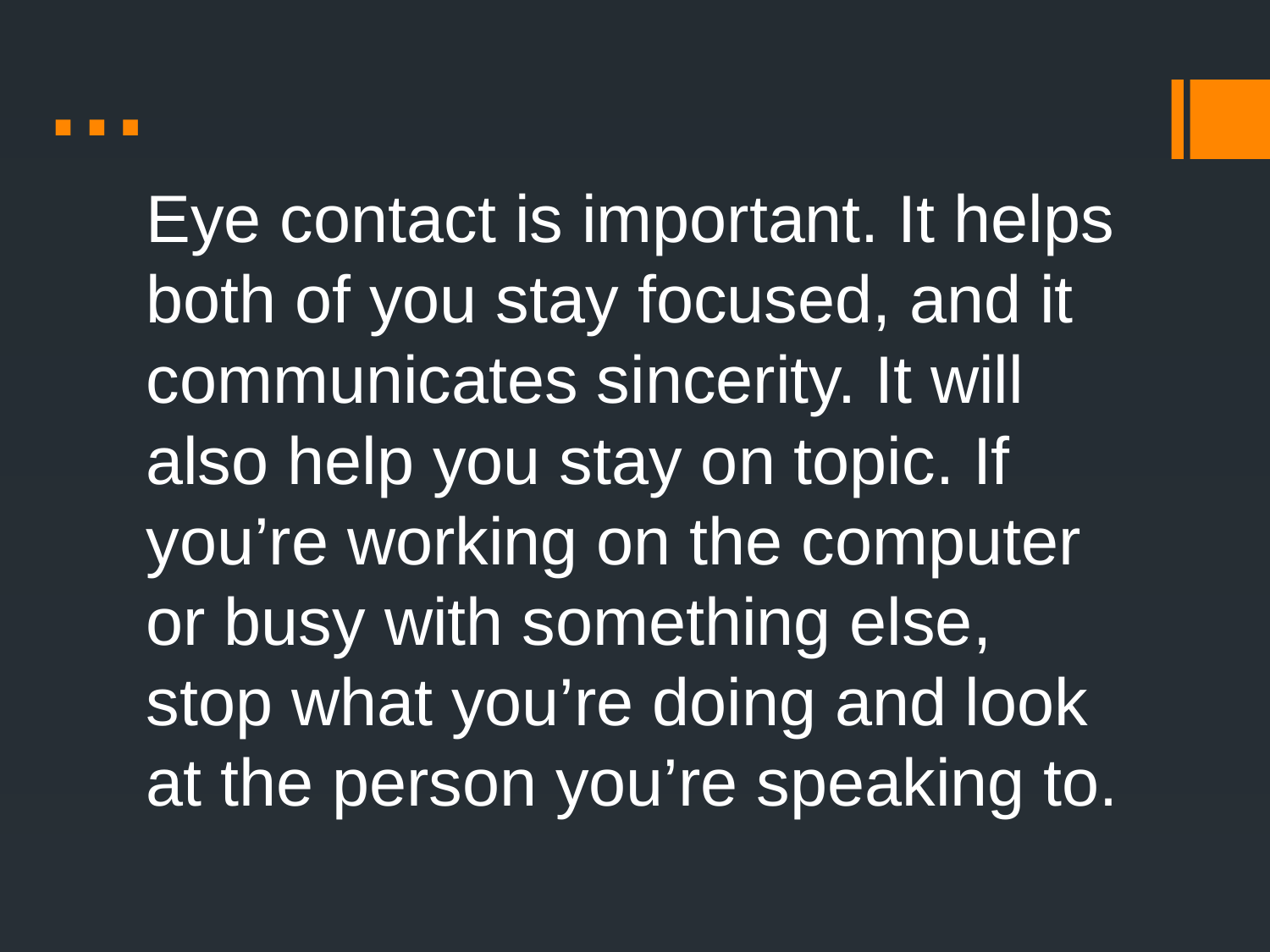

# …
Eye contact is important. It helps both of you stay focused, and it communicates sincerity. It will also help you stay on topic. If you’re working on the computer or busy with something else, stop what you’re doing and look at the person you’re speaking to.